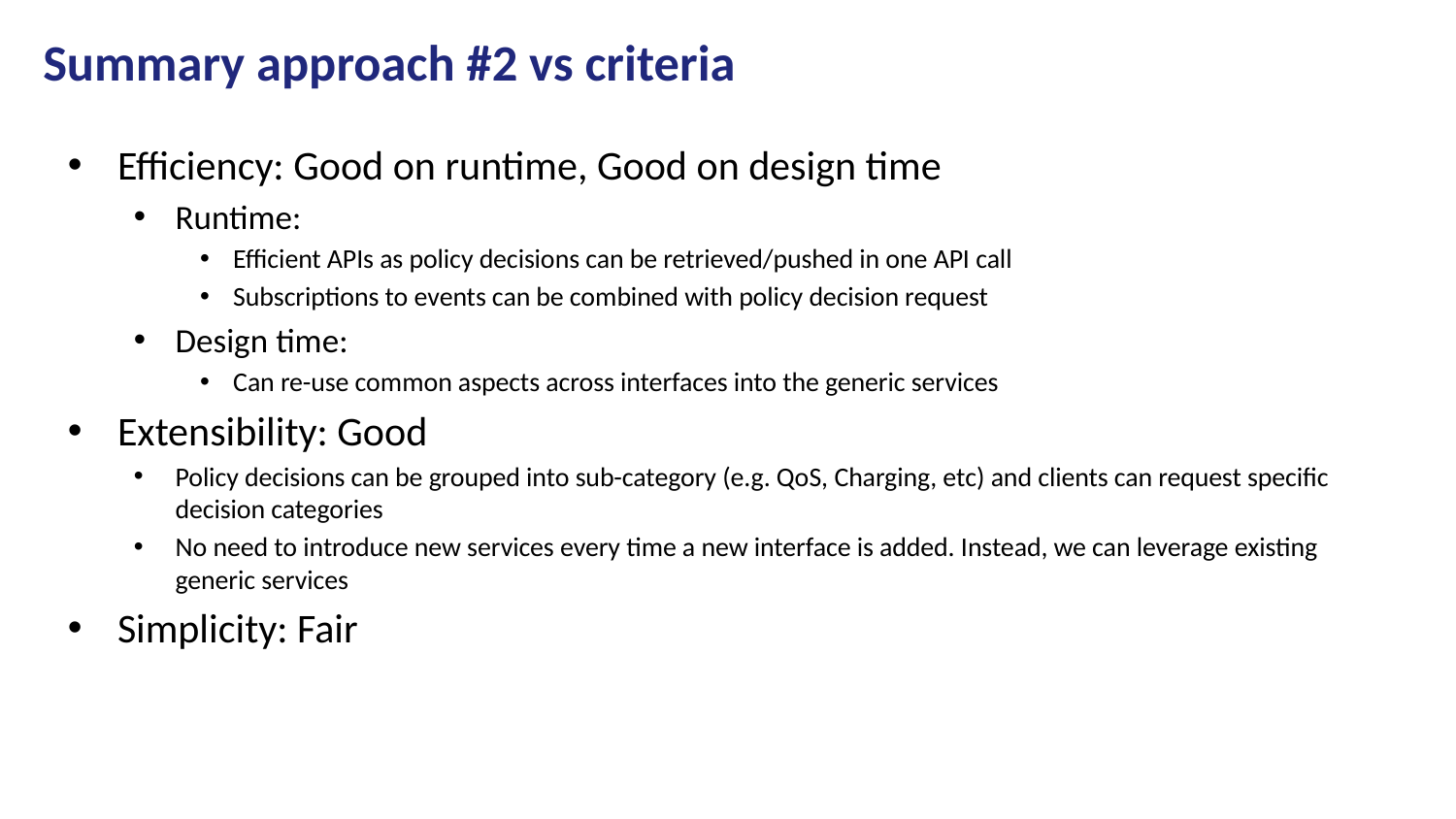

# Summary approach #2 vs criteria
Efficiency: Good on runtime, Good on design time
Runtime:
Efficient APIs as policy decisions can be retrieved/pushed in one API call
Subscriptions to events can be combined with policy decision request
Design time:
Can re-use common aspects across interfaces into the generic services
Extensibility: Good
Policy decisions can be grouped into sub-category (e.g. QoS, Charging, etc) and clients can request specific decision categories
No need to introduce new services every time a new interface is added. Instead, we can leverage existing generic services
Simplicity: Fair